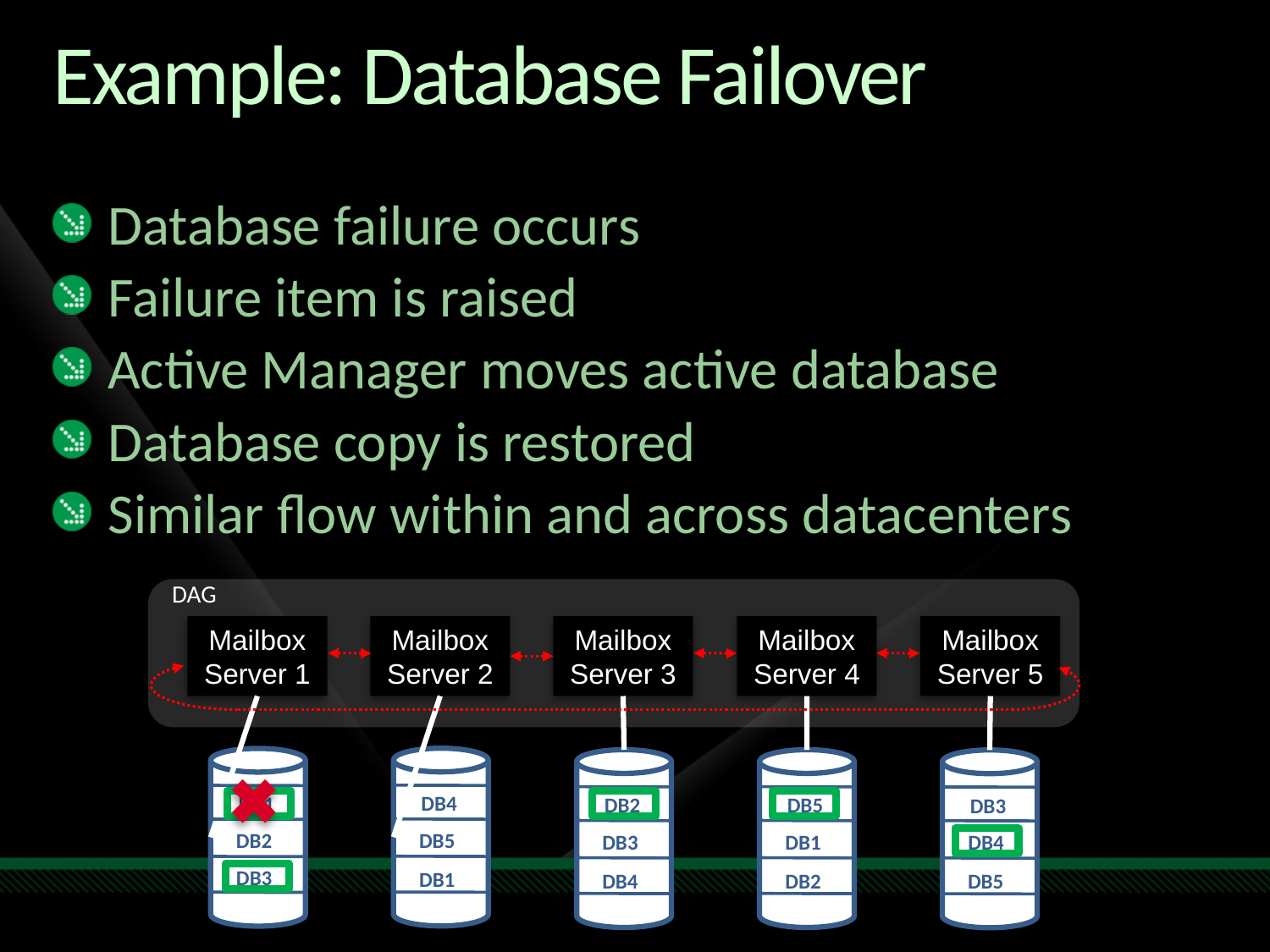

# Example: Database Failover
Database failure occurs
Failure item is raised
Active Manager moves active database
Database copy is restored
Similar flow within and across datacenters
DAG

Mailbox Server 1
Mailbox Server 2
Mailbox Server 3
Mailbox Server 4
Mailbox Server 5

DB2
DB3
DB4

DB3
DB4
DB5

DB4
DB1
DB5

DB5
DB2
DB1

DB3
DB1
DB2